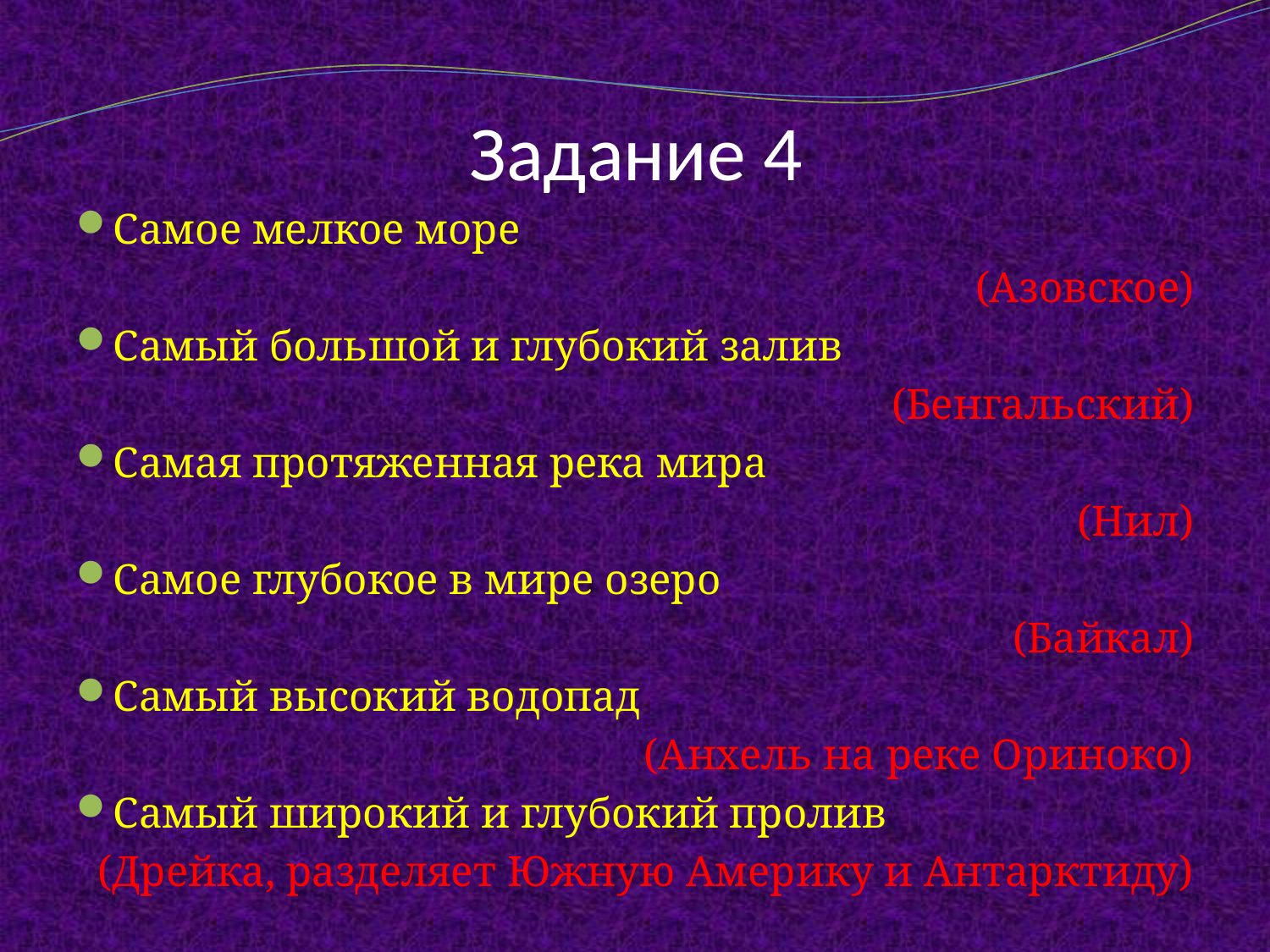

# Задание 4
Самое мелкое море
(Азовское)
Самый большой и глубокий залив
(Бенгальский)
Самая протяженная река мира
(Нил)
Самое глубокое в мире озеро
(Байкал)
Самый высокий водопад
(Анхель на реке Ориноко)
Самый широкий и глубокий пролив
(Дрейка, разделяет Южную Америку и Антарктиду)